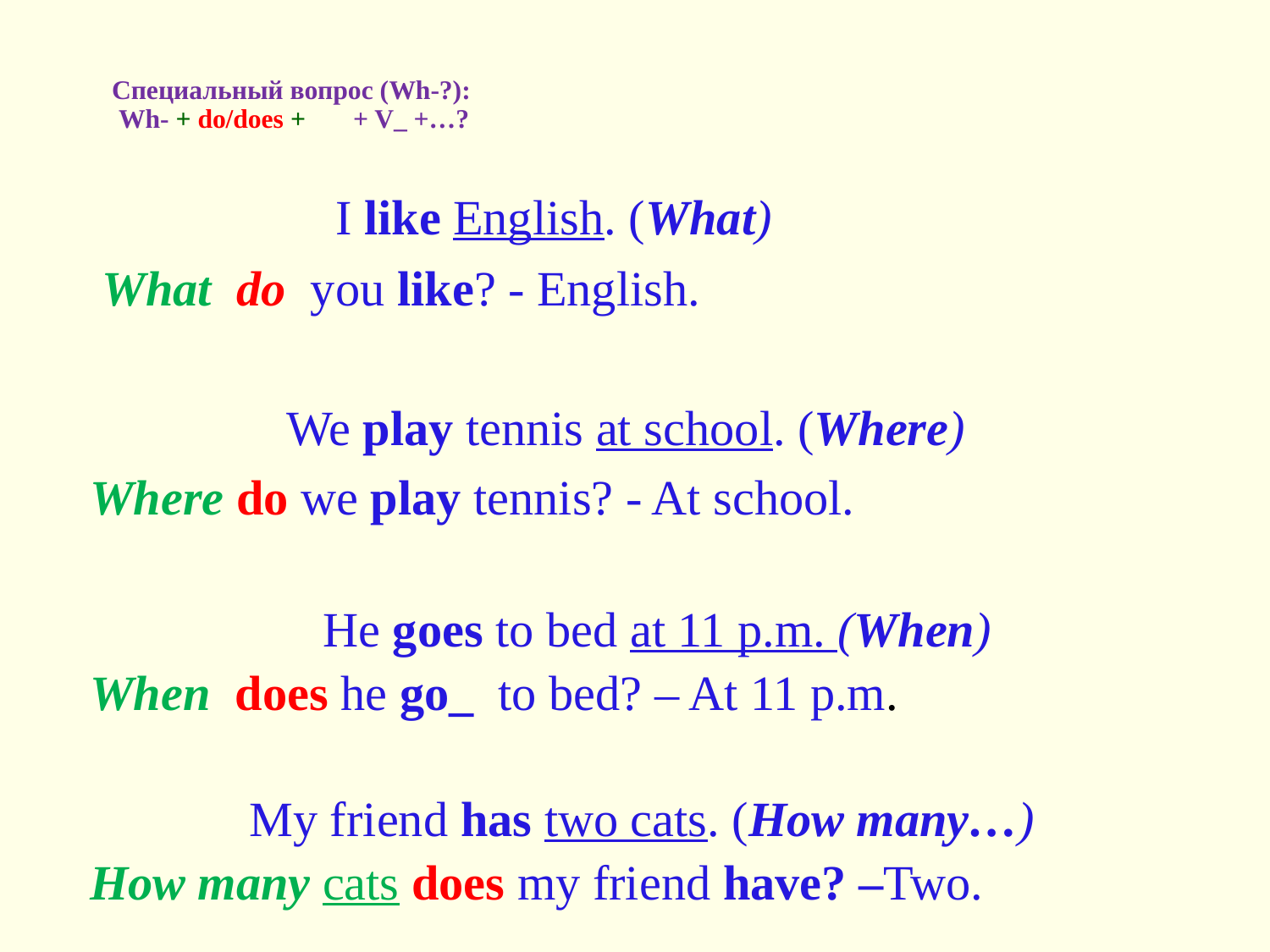

# Специальный вопрос (Wh-?): Wh- + do/does +       + V_ +…?
                     I like English. (What)
  What  do  you like? - English.

                 We play tennis at school. (Where)
 Where do we play tennis? - At school.

                    He goes to bed at 11 p.m. (When)
 When  does he go_  to bed? – At 11 p.m.

              My friend has two cats. (How many…)
 How many cats does my friend have? –Two.